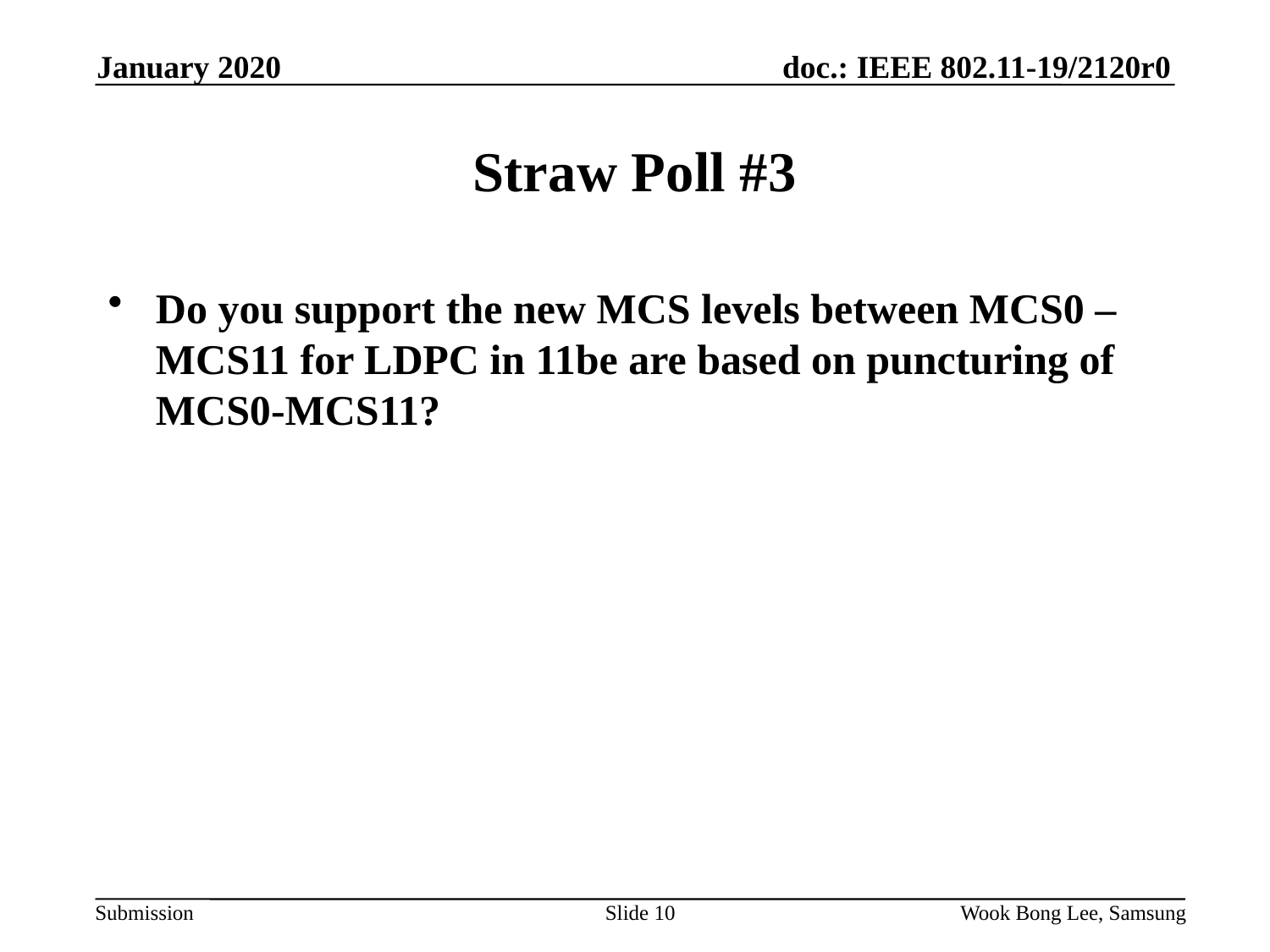

January 2020
# Straw Poll #3
Do you support the new MCS levels between MCS0 – MCS11 for LDPC in 11be are based on puncturing of MCS0-MCS11?

Slide 10
Wook Bong Lee, Samsung